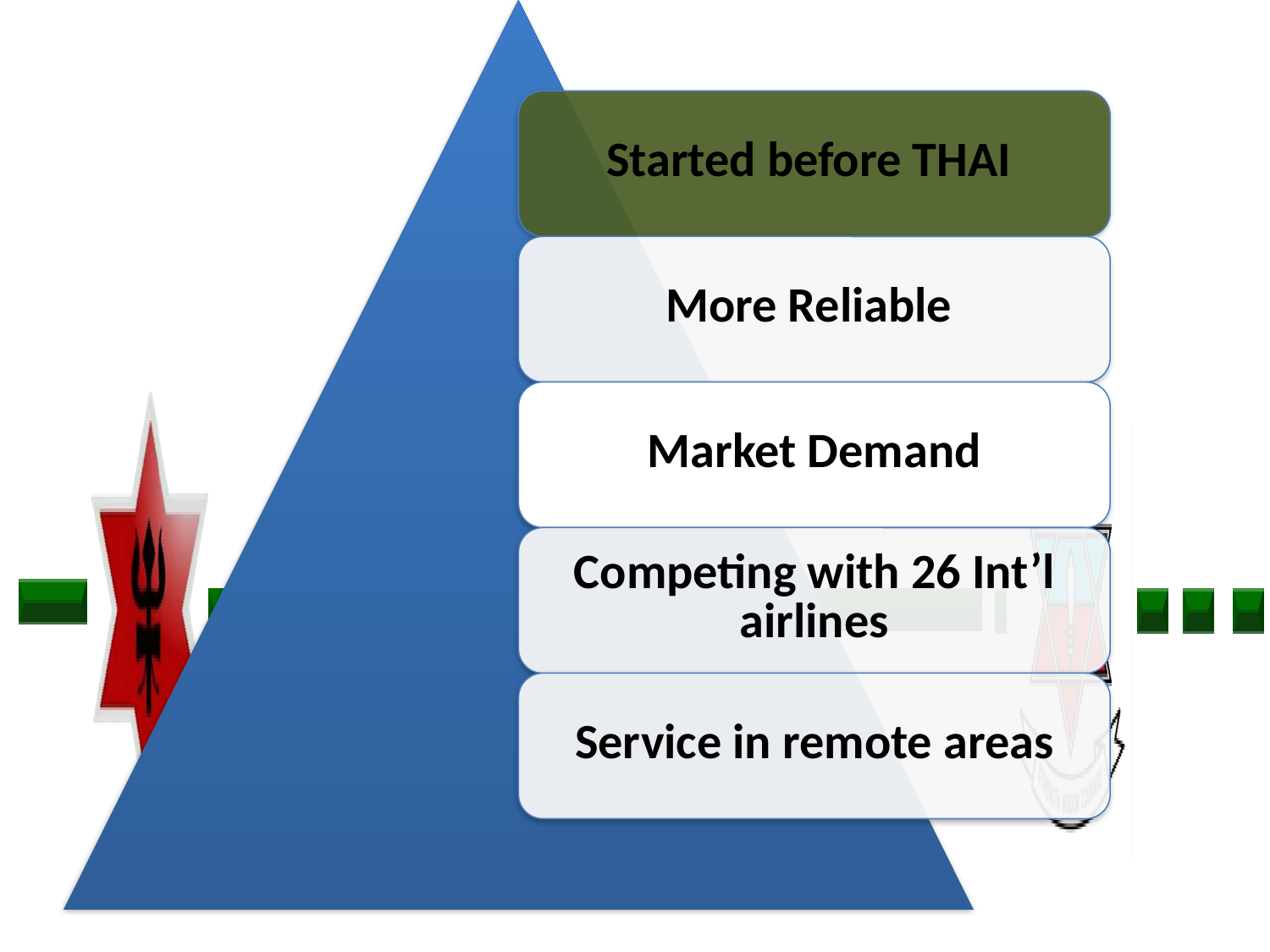

Service in remote areas
Competing with 26 Int’l airlines
Market Demand
More Reliable
Started before THAI